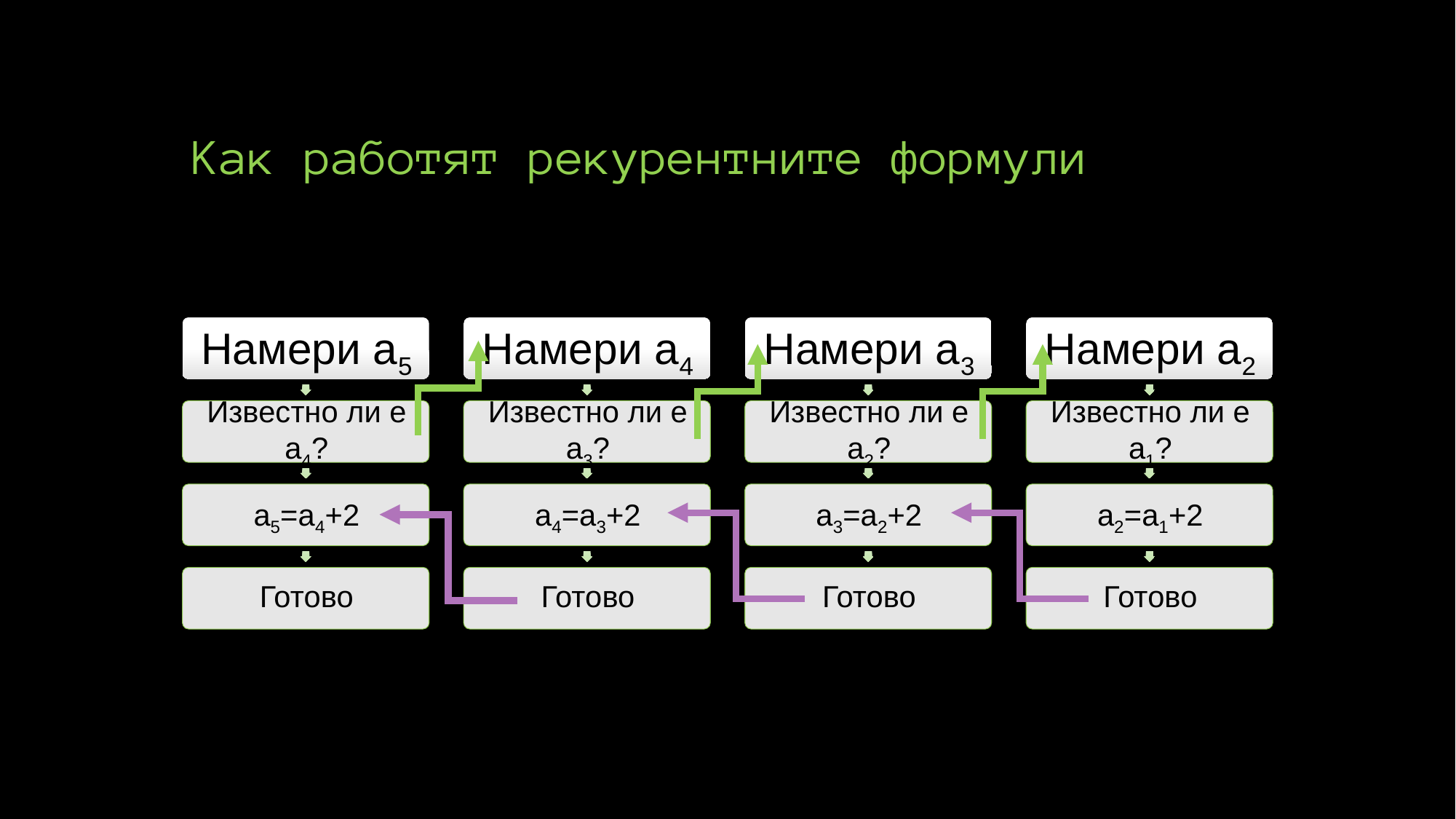

# Как работят рекурентните формули
Намери а5
Известно ли е а4?
а5=а4+2
Готово
Намери а4
Известно ли е а3?
а4=а3+2
Готово
Намери а3
Известно ли е а2?
а3=а2+2
Готово
Намери а2
Известно ли е а1?
а2=а1+2
Готово